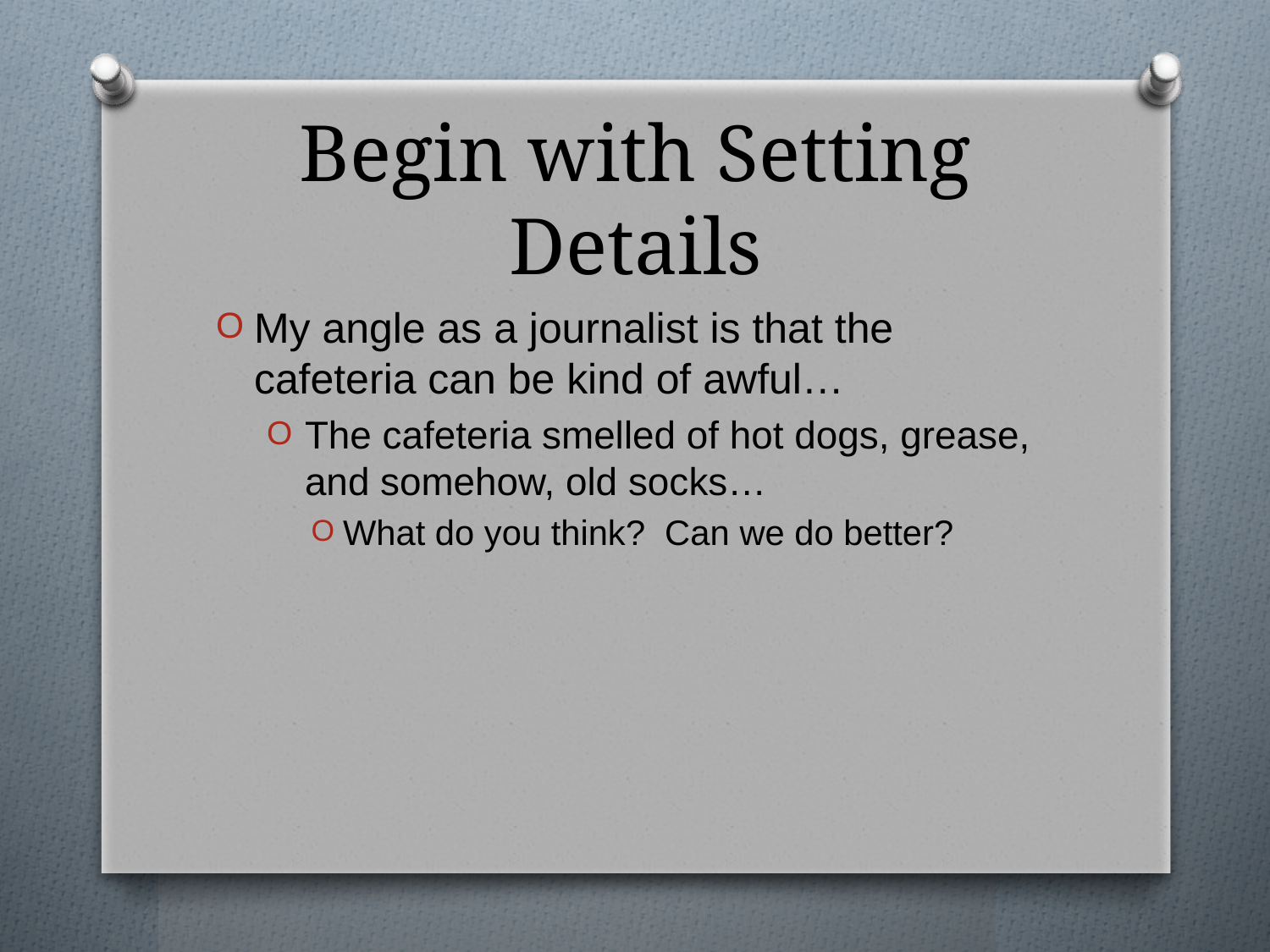

# Begin with Setting Details
My angle as a journalist is that the cafeteria can be kind of awful…
The cafeteria smelled of hot dogs, grease, and somehow, old socks…
What do you think?  Can we do better?